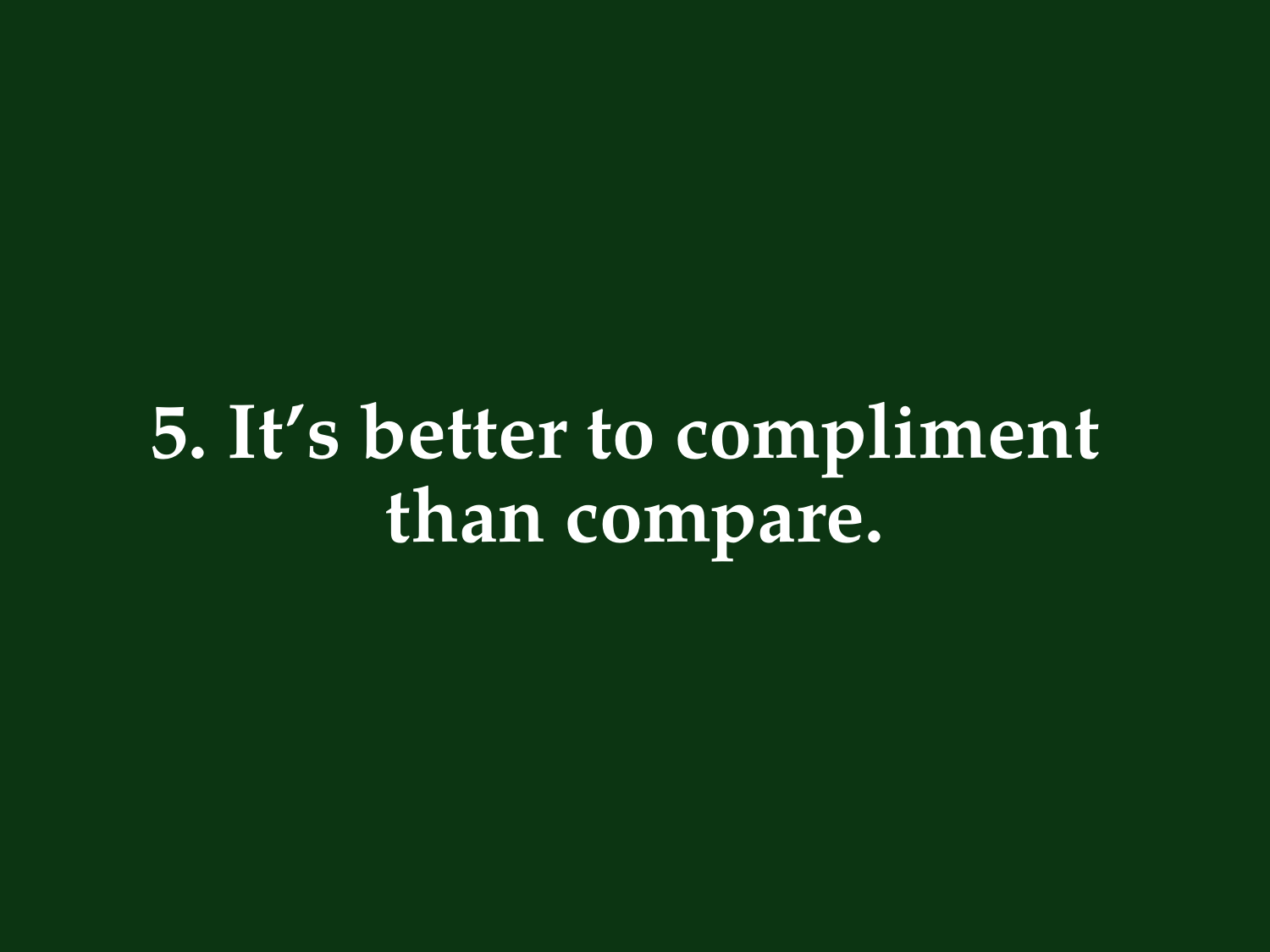

# 5. It’s better to compliment than compare.